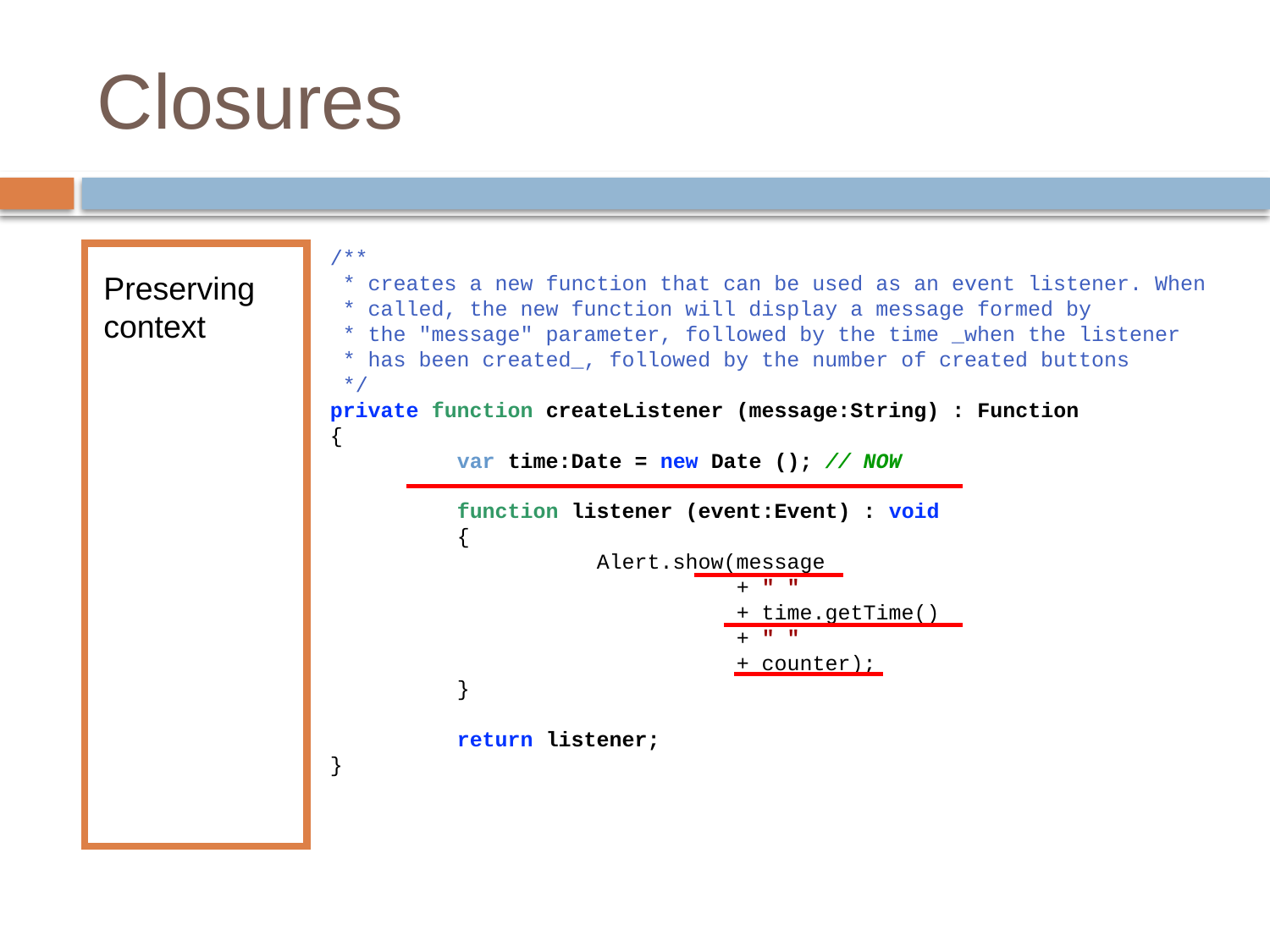

# Closures
/**
 * creates a new function that can be used as an event listener. When
 * called, the new function will display a message formed by
 * the "message" parameter, followed by the time _when the listener
 * has been created_, followed by the number of created buttons
 */
private function createListener (message:String) : Function
{
	var time:Date = new Date (); // NOW

	function listener (event:Event) : void
	{
		 Alert.show(message
		            + " "
		            + time.getTime()
		            + " "
		            + counter);
	}

	return listener;
}
Preserving context